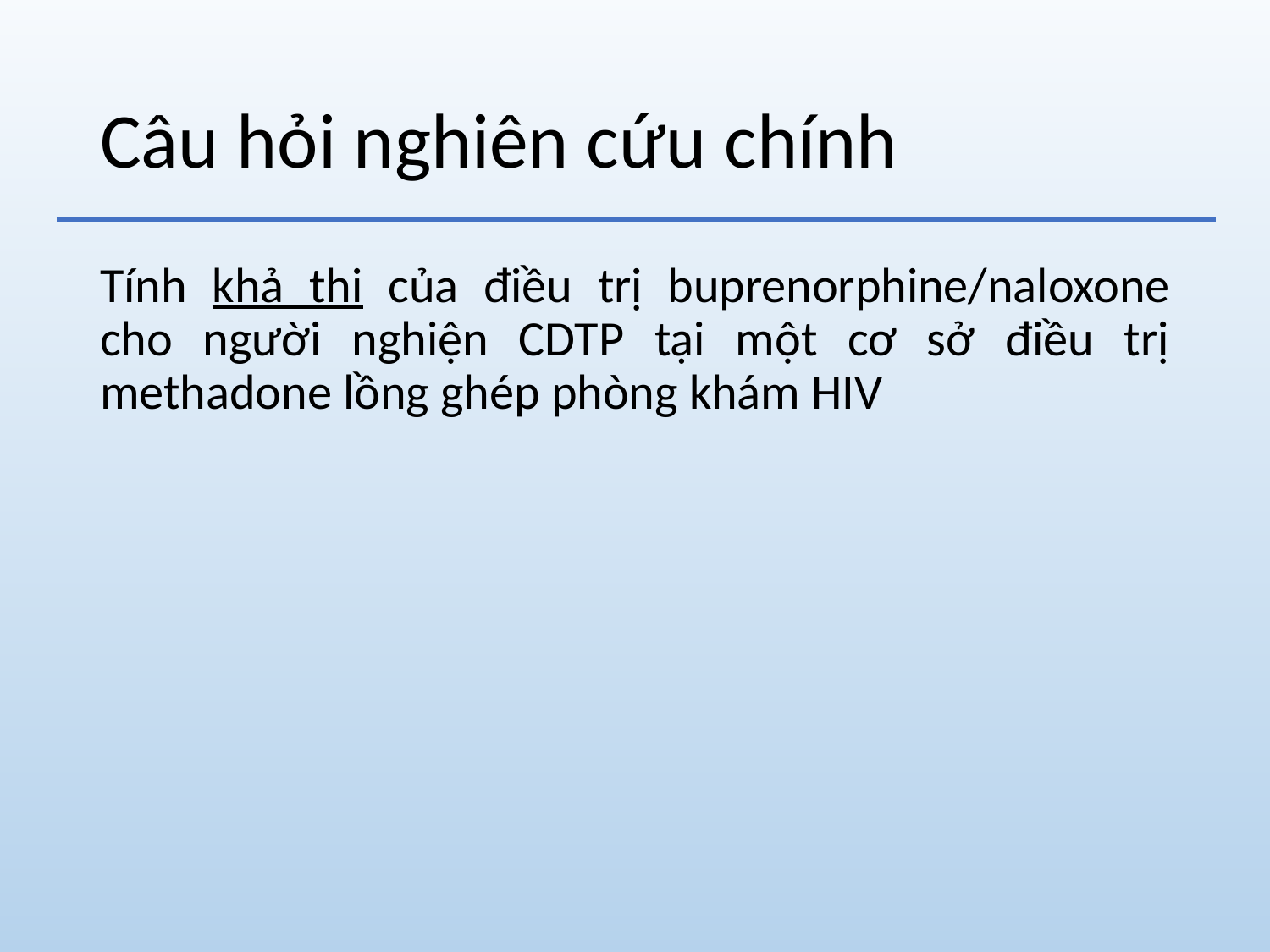

# Câu hỏi nghiên cứu chính
Tính khả thi của điều trị buprenorphine/naloxone cho người nghiện CDTP tại một cơ sở điều trị methadone lồng ghép phòng khám HIV